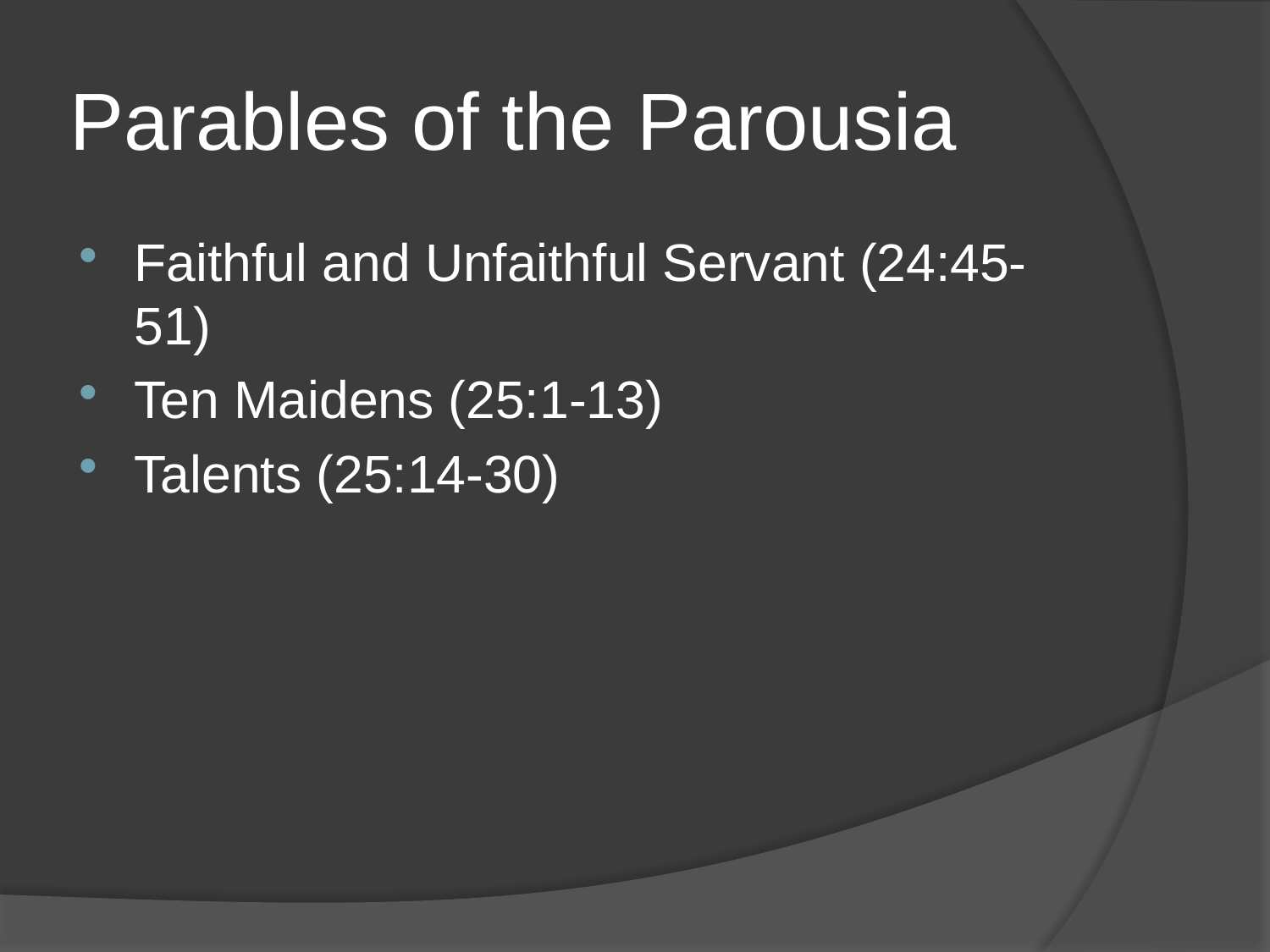

# Parables of the Parousia
Faithful and Unfaithful Servant (24:45-51)
Ten Maidens (25:1-13)
Talents (25:14-30)